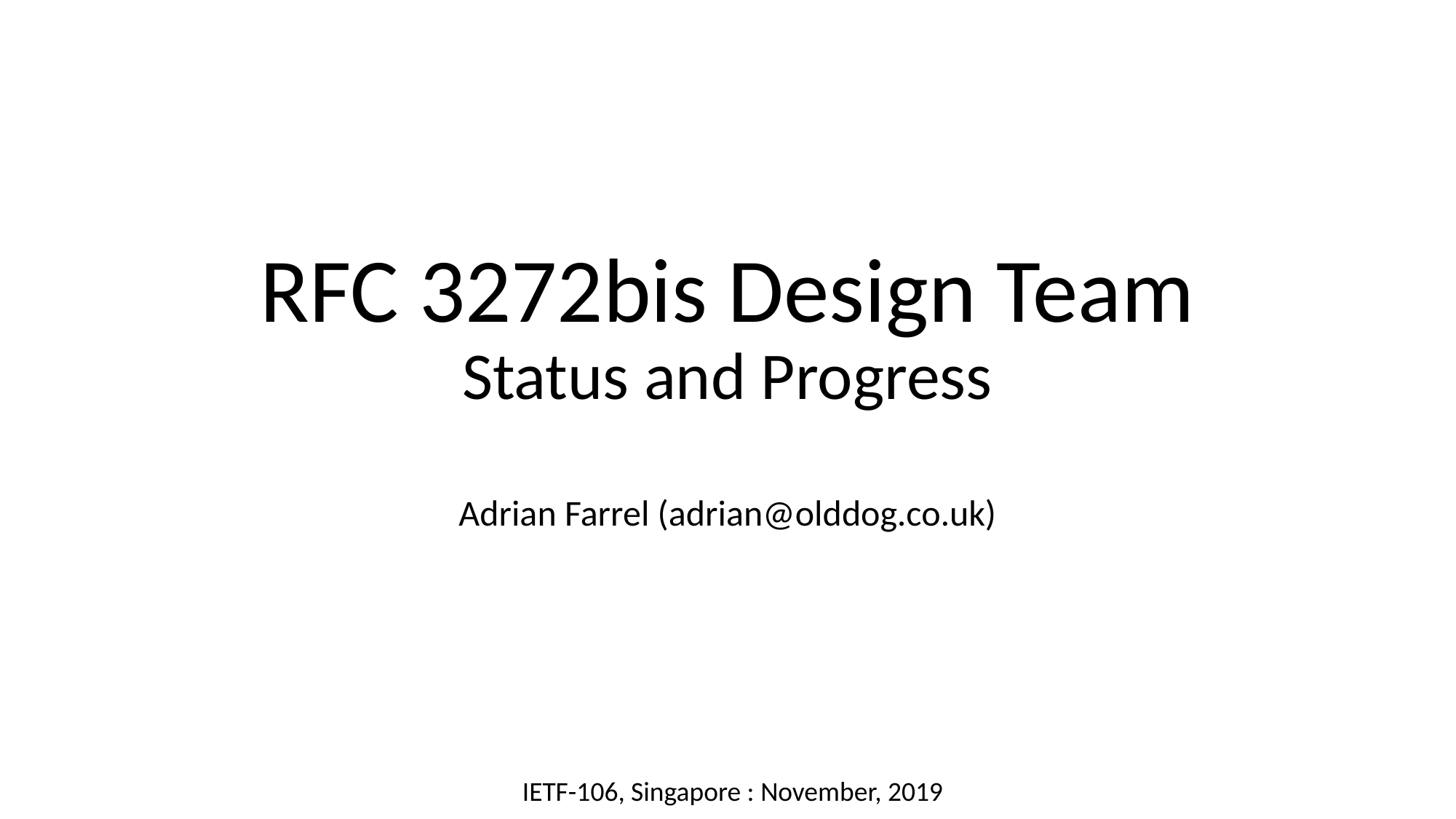

# RFC 3272bis Design Team Status and Progress

Adrian Farrel (adrian@olddog.co.uk)
IETF-106, Singapore : November, 2019